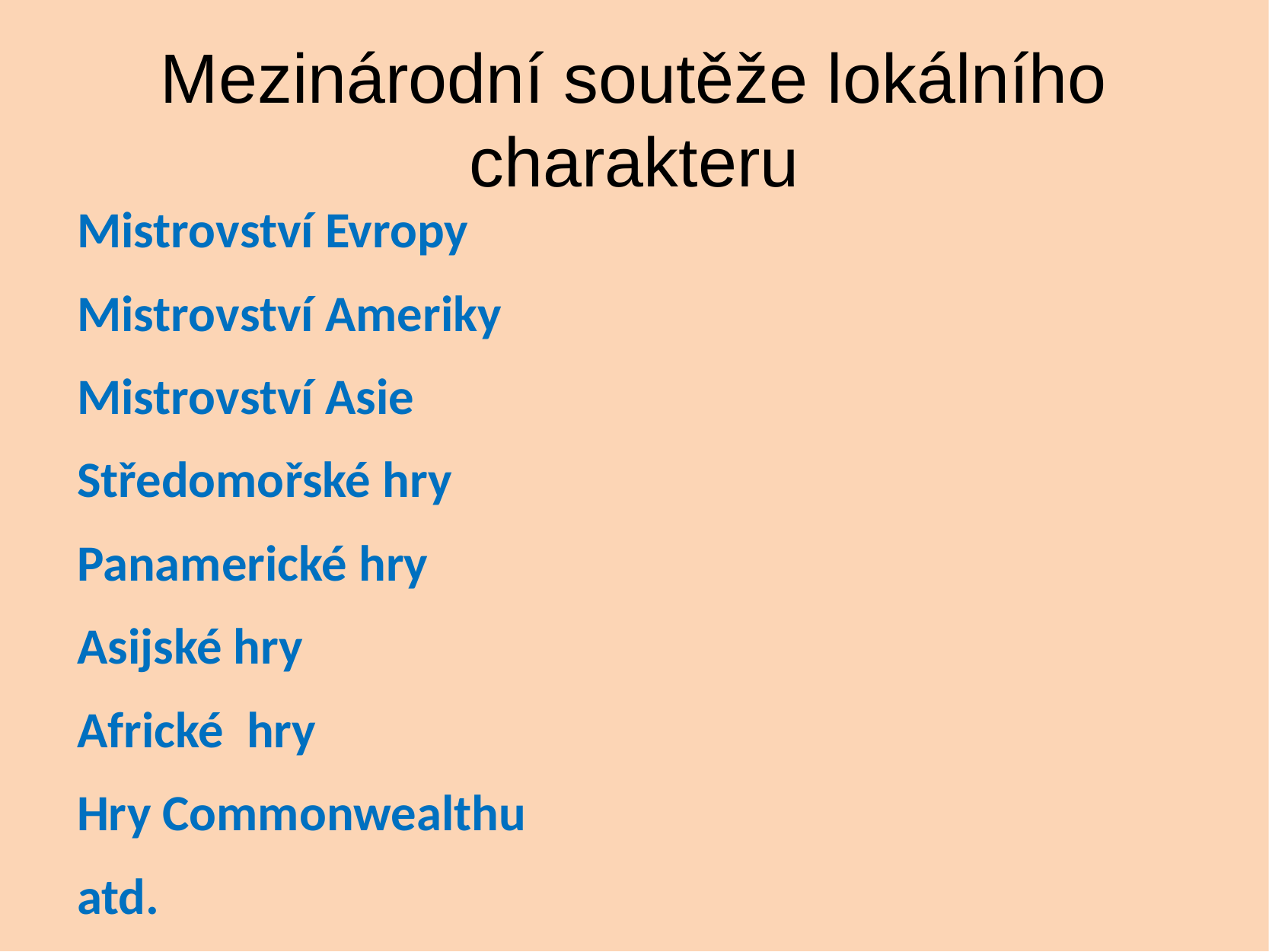

# Mezinárodní soutěže lokálního charakteru
Mistrovství Evropy
Mistrovství Ameriky
Mistrovství Asie
Středomořské hry
Panamerické hry
Asijské hry
Africké  hry
Hry Commonwealthu
atd.